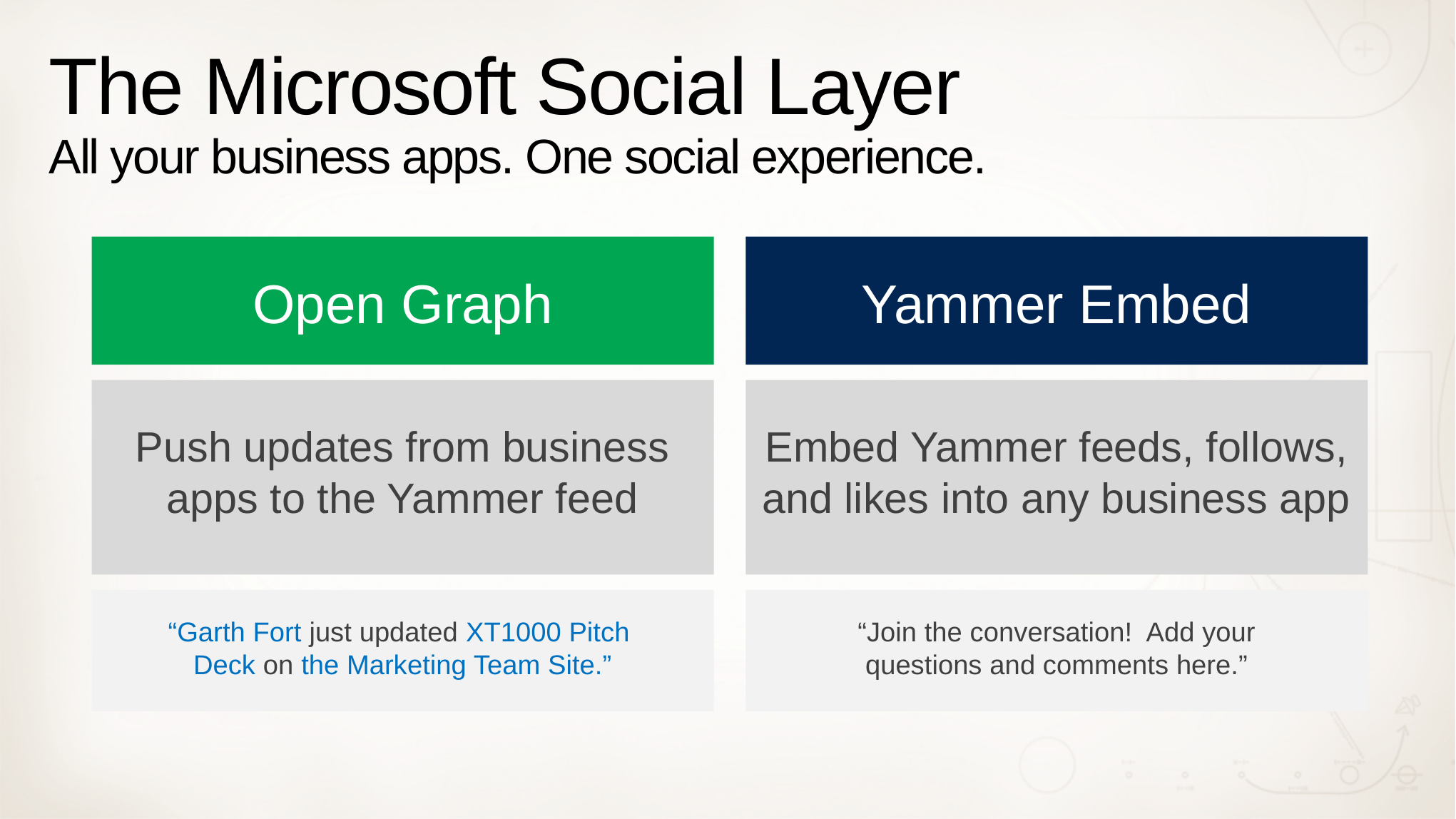

# The Microsoft Social Layer All your business apps. One social experience.

Yammer Embed
Open Graph

Push updates from business
apps to the Yammer feed
Embed Yammer feeds, follows,
and likes into any business app

“Garth Fort just updated XT1000 Pitch
Deck on the Marketing Team Site.”
“Join the conversation!  Add your
questions and comments here.”